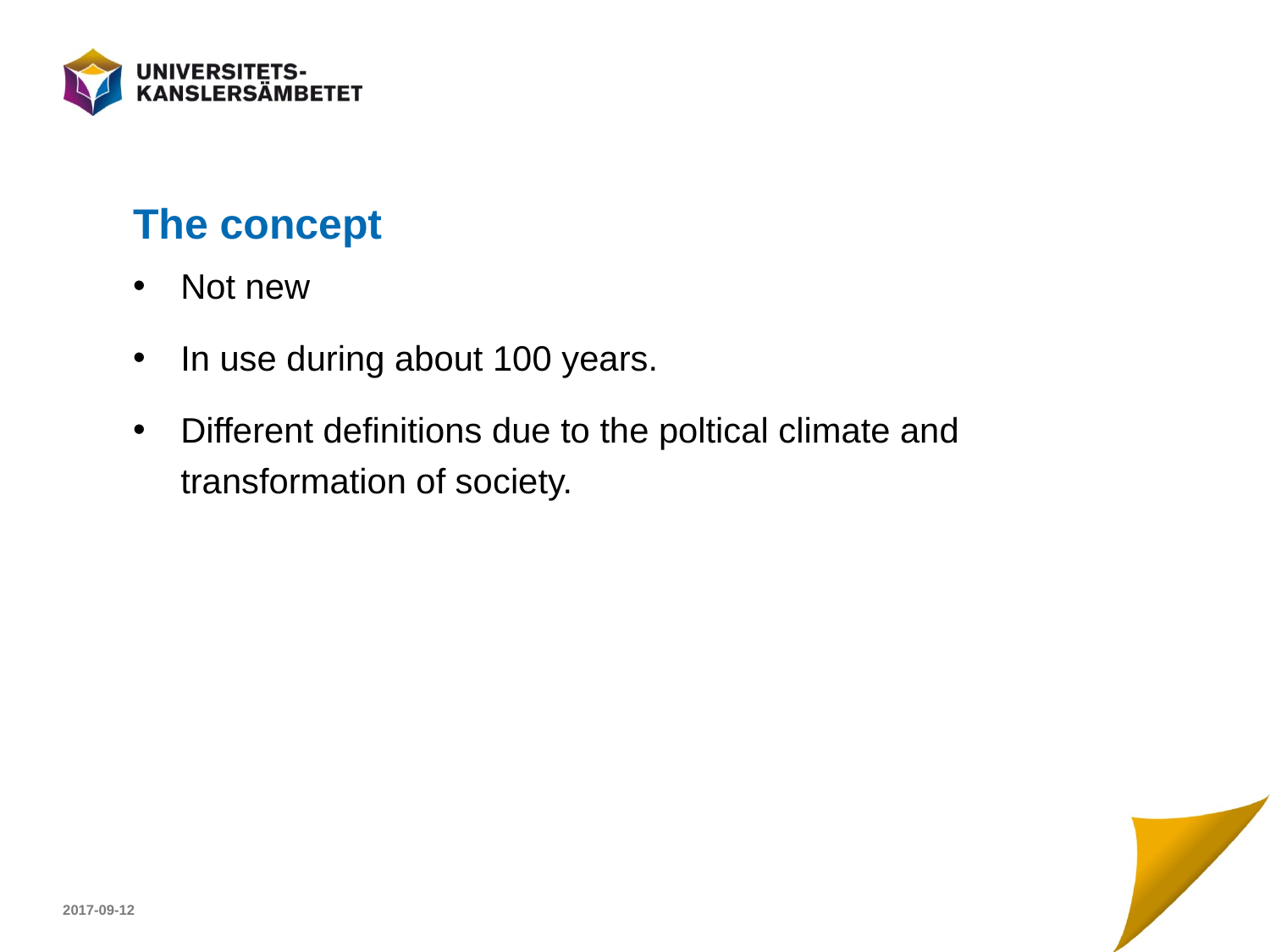

# The concept
Not new
In use during about 100 years.
Different definitions due to the poltical climate and transformation of society.

2017-09-12